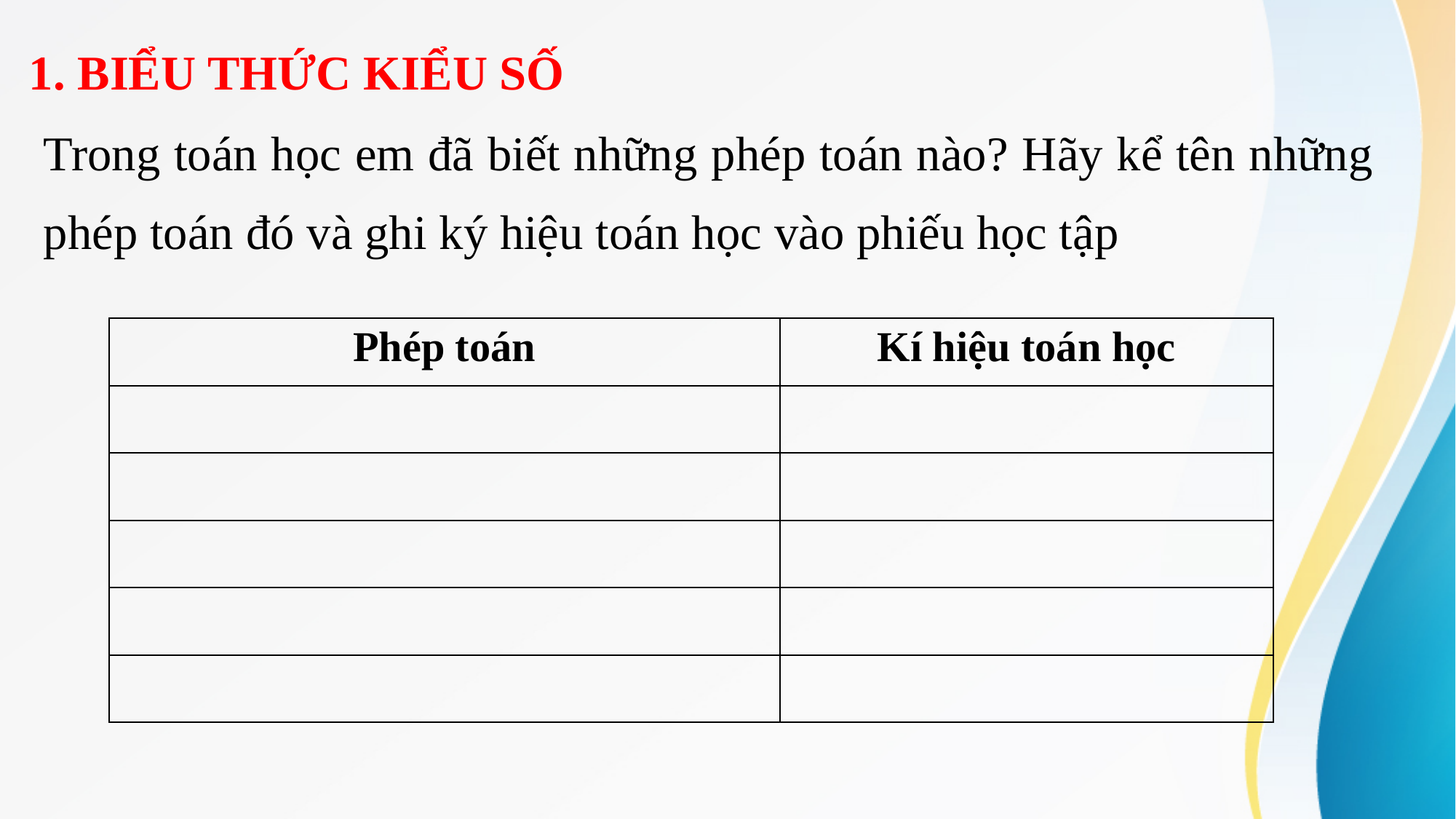

1. BIỂU THỨC KIỂU SỐ
Trong toán học em đã biết những phép toán nào? Hãy kể tên những phép toán đó và ghi ký hiệu toán học vào phiếu học tập
| Phép toán | Kí hiệu toán học |
| --- | --- |
|  |  |
|  |  |
|  |  |
|  |  |
|  |  |